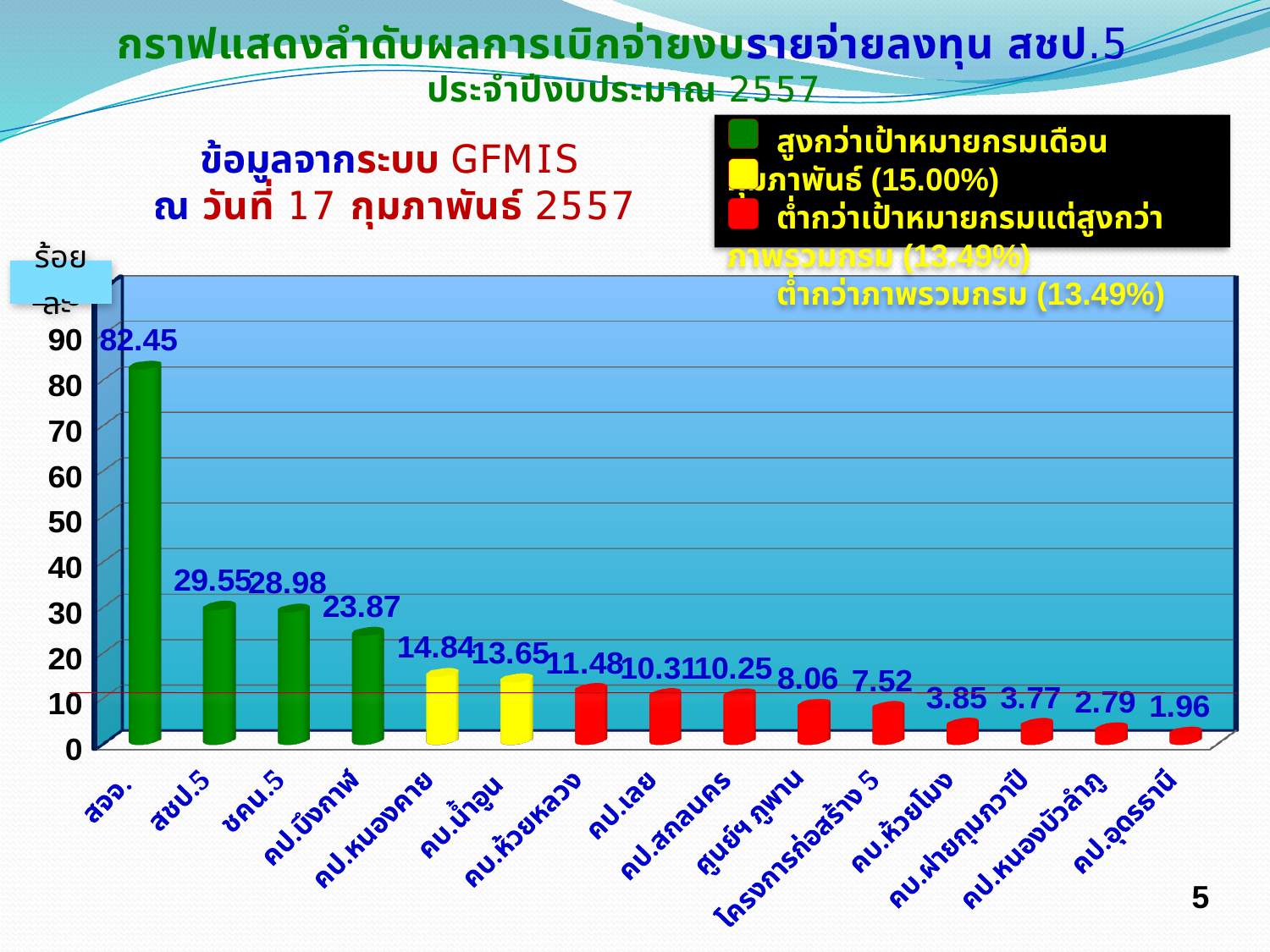

กราฟแสดงลำดับผลการเบิกจ่ายงบรายจ่ายลงทุน สชป.5
ประจำปีงบประมาณ 2557

              ข้อมูลจากระบบ GFMIS
         ณ วันที่ 17 กุมภาพันธ์ 2557
      สูงกว่าเป้าหมายกรมเดือนกุมภาพันธ์ (15.00%)
      ต่ำกว่าเป้าหมายกรมแต่สูงกว่าภาพรวมกรม (13.49%)
      ต่ำกว่าภาพรวมกรม (13.49%)

[unsupported chart]